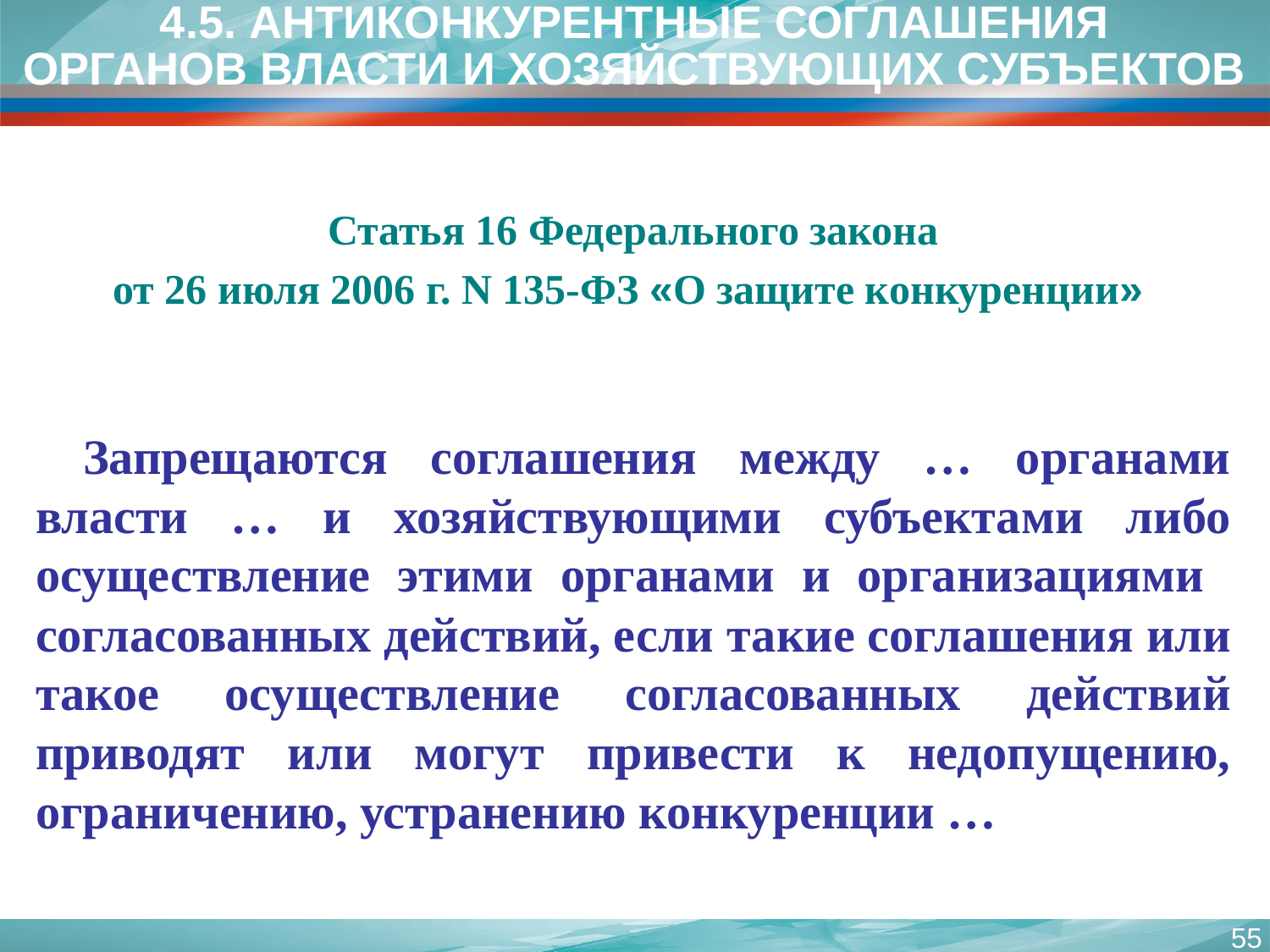

4.5. АНТИКОНКУРЕНТНЫЕ СОГЛАШЕНИЯ
ОРГАНОВ ВЛАСТИ И ХОЗЯЙСТВУЮЩИХ СУБЪЕКТОВ
Статья 16 Федерального закона
от 26 июля 2006 г. N 135-ФЗ «О защите конкуренции»
Запрещаются соглашения между … органами власти … и хозяйствующими субъектами либо осуществление этими органами и организациями  согласованных действий, если такие соглашения или такое осуществление согласованных действий приводят или могут привести к недопущению, ограничению, устранению конкуренции …
55